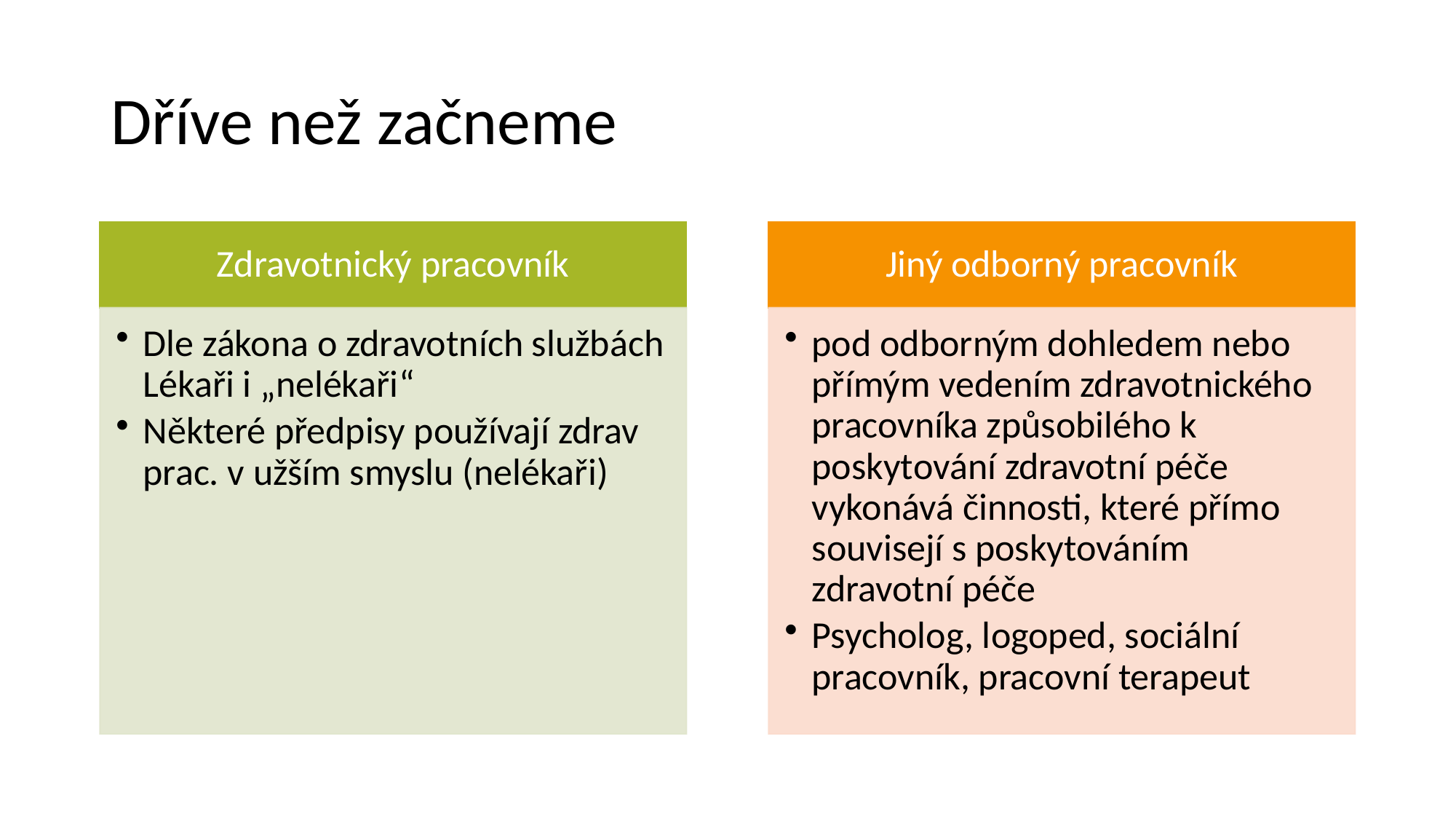

# Dříve než začneme
Zdravotnický pracovník
Dle zákona o zdravotních službách Lékaři i „nelékaři“
Některé předpisy používají zdrav prac. v užším smyslu (nelékaři)

Jiný odborný pracovník
pod odborným dohledem nebo přímým vedením zdravotnického pracovníka způsobilého k poskytování zdravotní péče vykonává činnosti, které přímo souvisejí s poskytováním zdravotní péče
Psycholog, logoped, sociální pracovník, pracovní terapeut